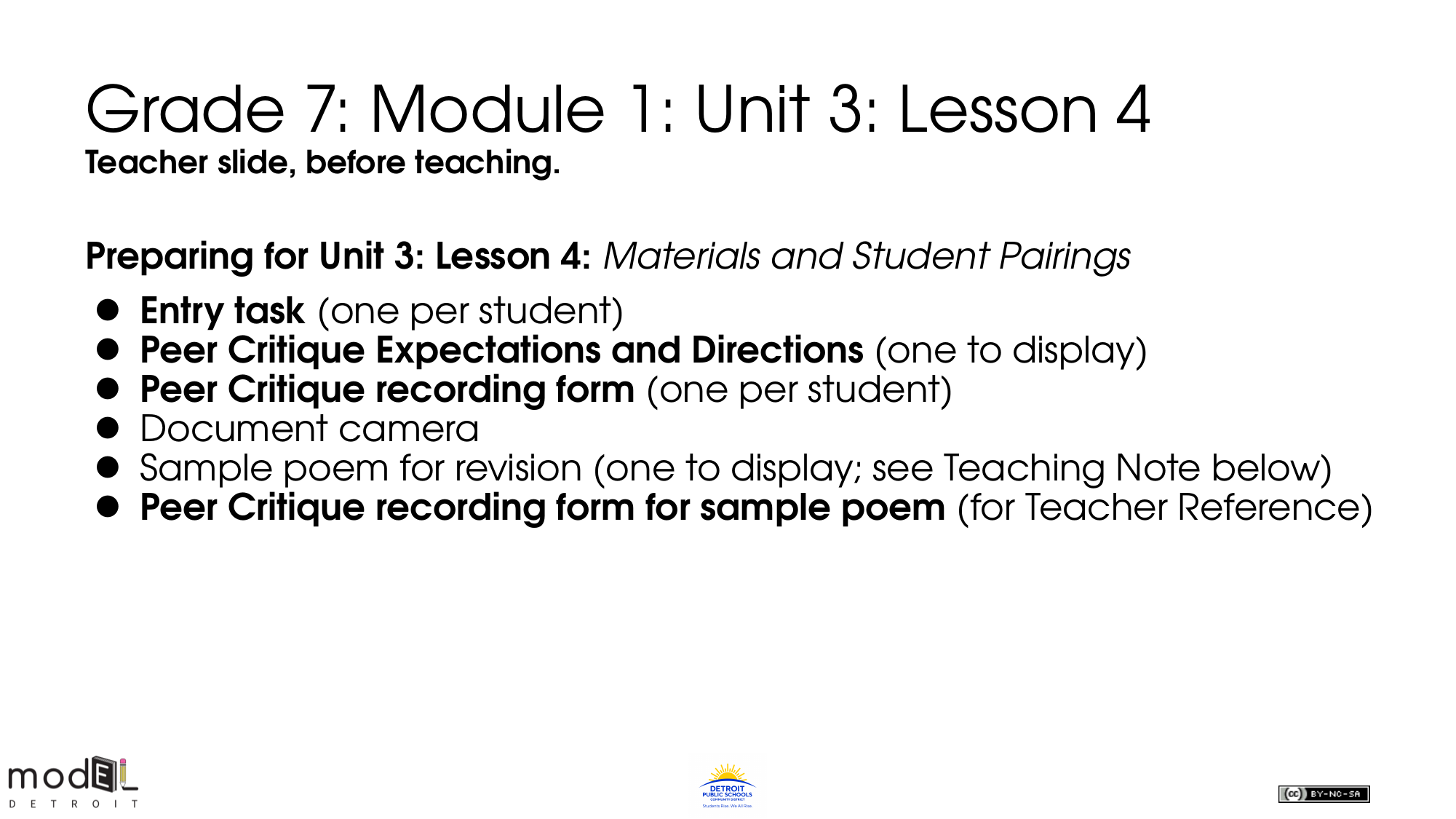

Grade 7: Module 1: Unit 3: Lesson 4
Teacher slide, before teaching.

Preparing for Unit 3: Lesson 4: Materials and Student Pairings
Entry task (one per student)
Peer Critique Expectations and Directions (one to display)
Peer Critique recording form (one per student)
Document camera
Sample poem for revision (one to display; see Teaching Note below)
Peer Critique recording form for sample poem (for Teacher Reference)